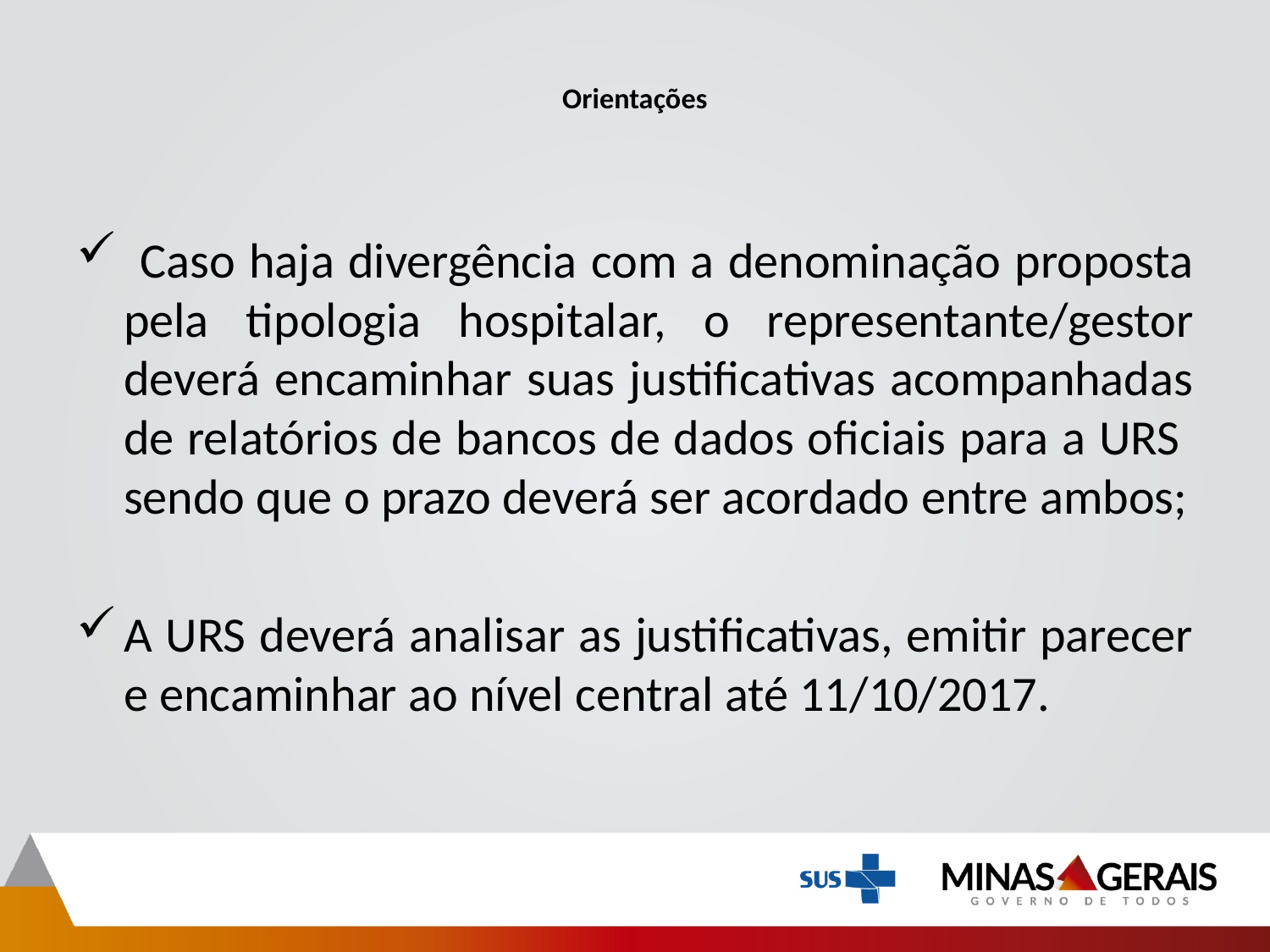

# Orientações
 Caso haja divergência com a denominação proposta pela tipologia hospitalar, o representante/gestor deverá encaminhar suas justificativas acompanhadas de relatórios de bancos de dados oficiais para a URS  sendo que o prazo deverá ser acordado entre ambos;

A URS deverá analisar as justificativas, emitir parecer e encaminhar ao nível central até 11/10/2017.